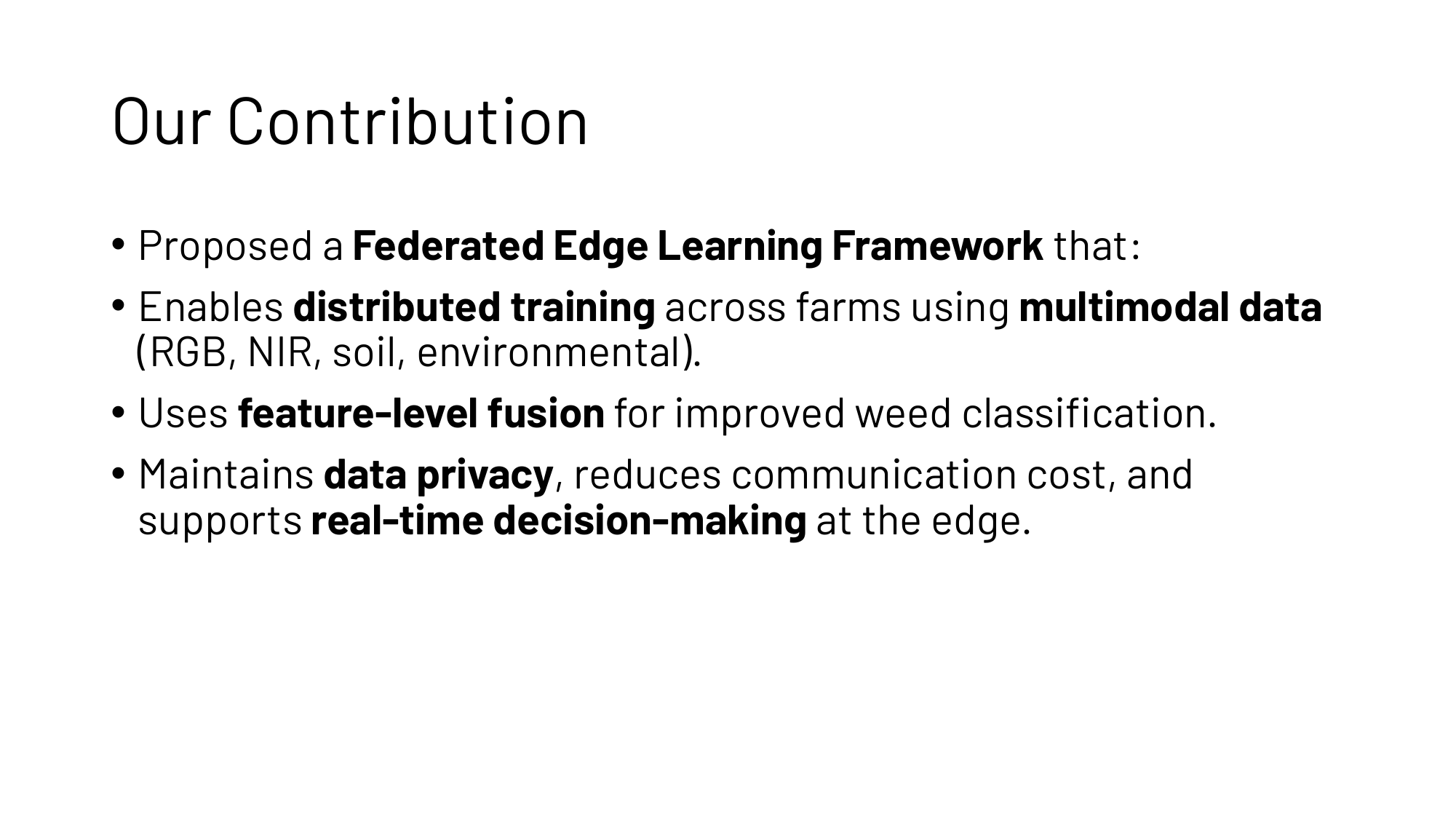

# Our Contribution
Proposed a Federated Edge Learning Framework that:
Enables distributed training across farms using multimodal data (RGB, NIR, soil, environmental).
Uses feature-level fusion for improved weed classification.
Maintains data privacy, reduces communication cost, and supports real-time decision-making at the edge.